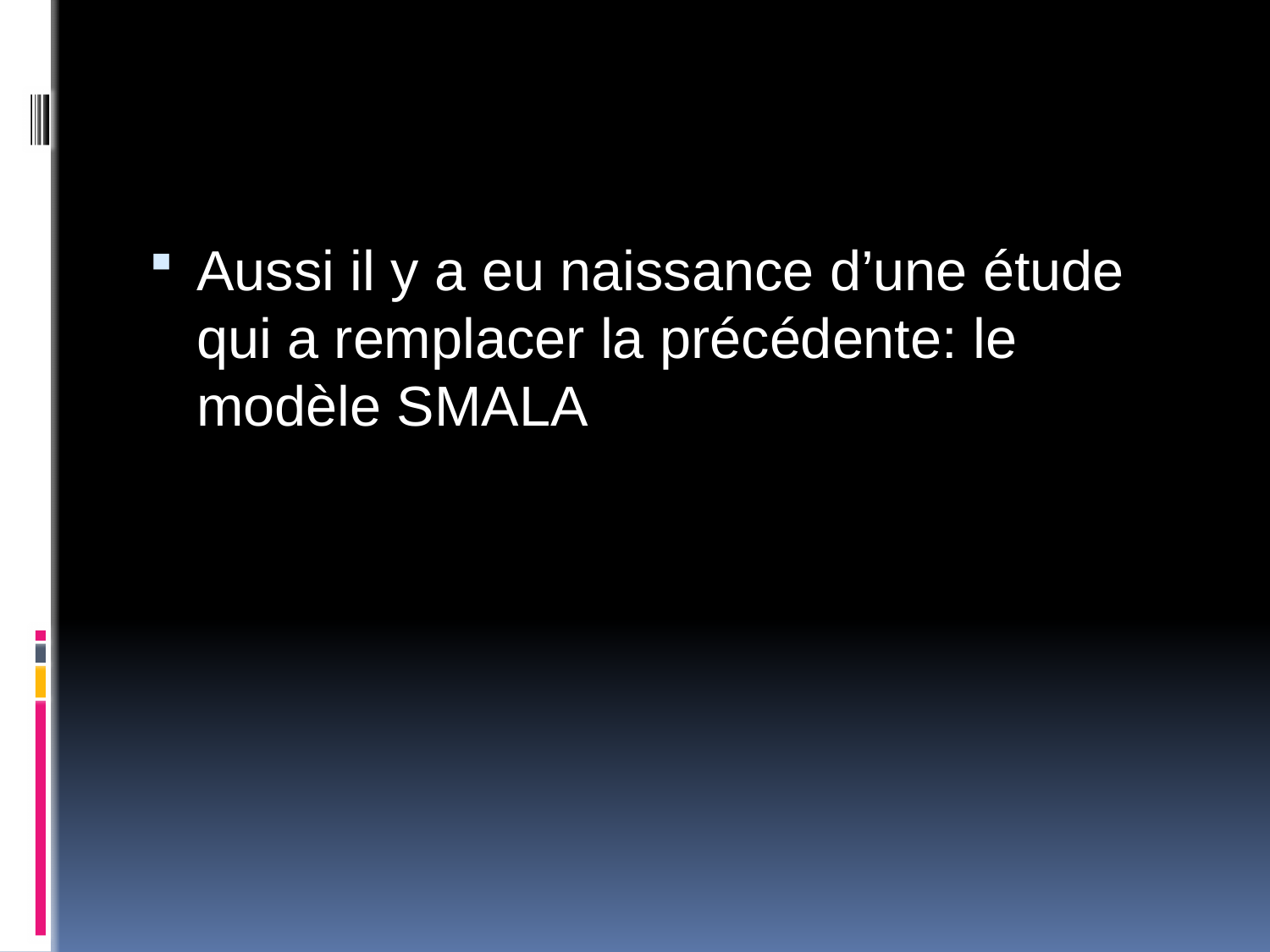

#
Aussi il y a eu naissance d’une étude qui a remplacer la précédente: le modèle SMALA